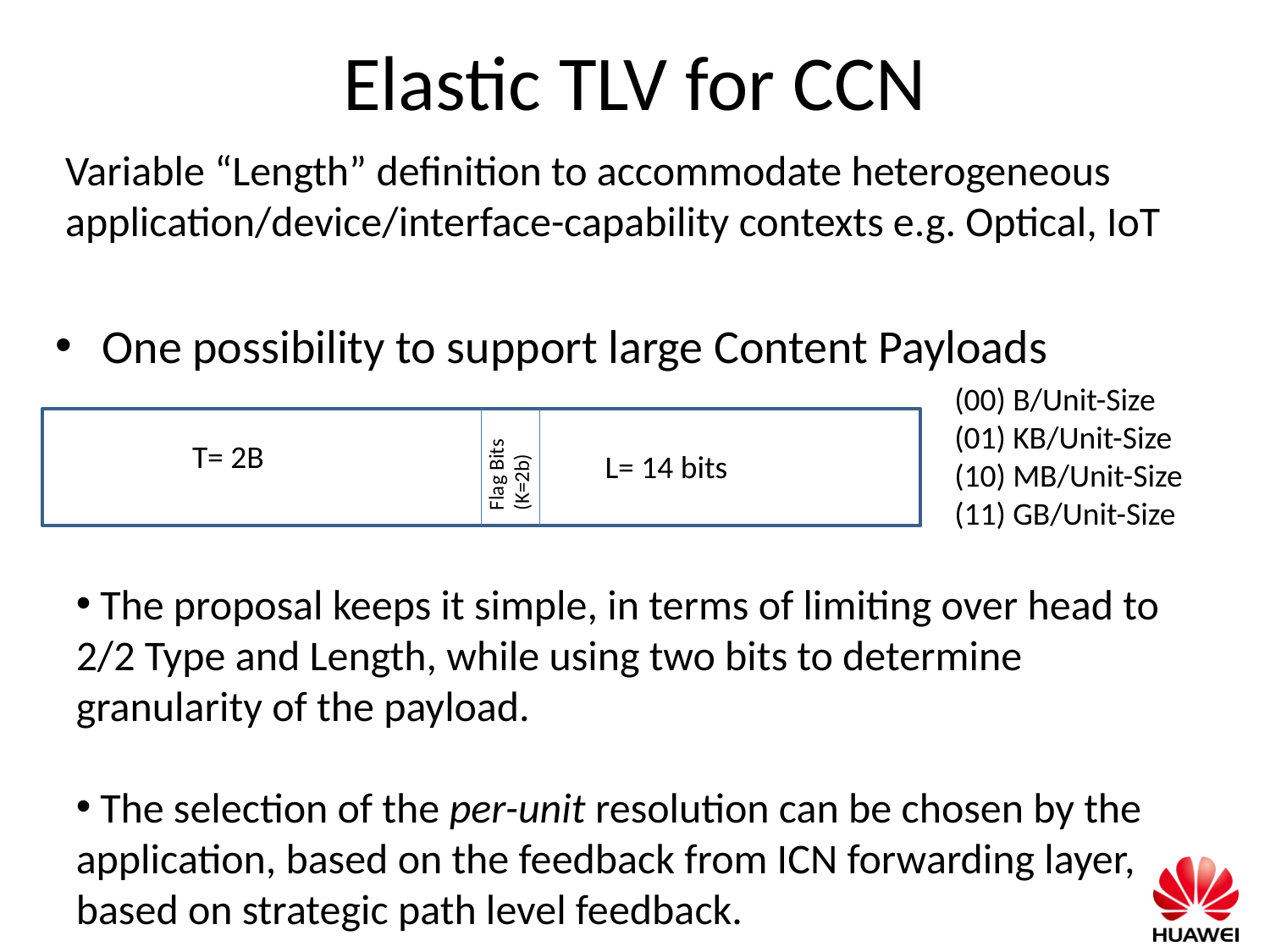

# Elastic TLV for CCN
Variable “Length” definition to accommodate heterogeneous application/device/interface-capability contexts e.g. Optical, IoT
One possibility to support large Content Payloads
(00) B/Unit-Size
(01) KB/Unit-Size
(10) MB/Unit-Size
(11) GB/Unit-Size

Flag Bits (K=2b)
T= 2B
L= 14 bits
 The proposal keeps it simple, in terms of limiting over head to 2/2 Type and Length, while using two bits to determine granularity of the payload.

 The selection of the per-unit resolution can be chosen by the application, based on the feedback from ICN forwarding layer, based on strategic path level feedback.